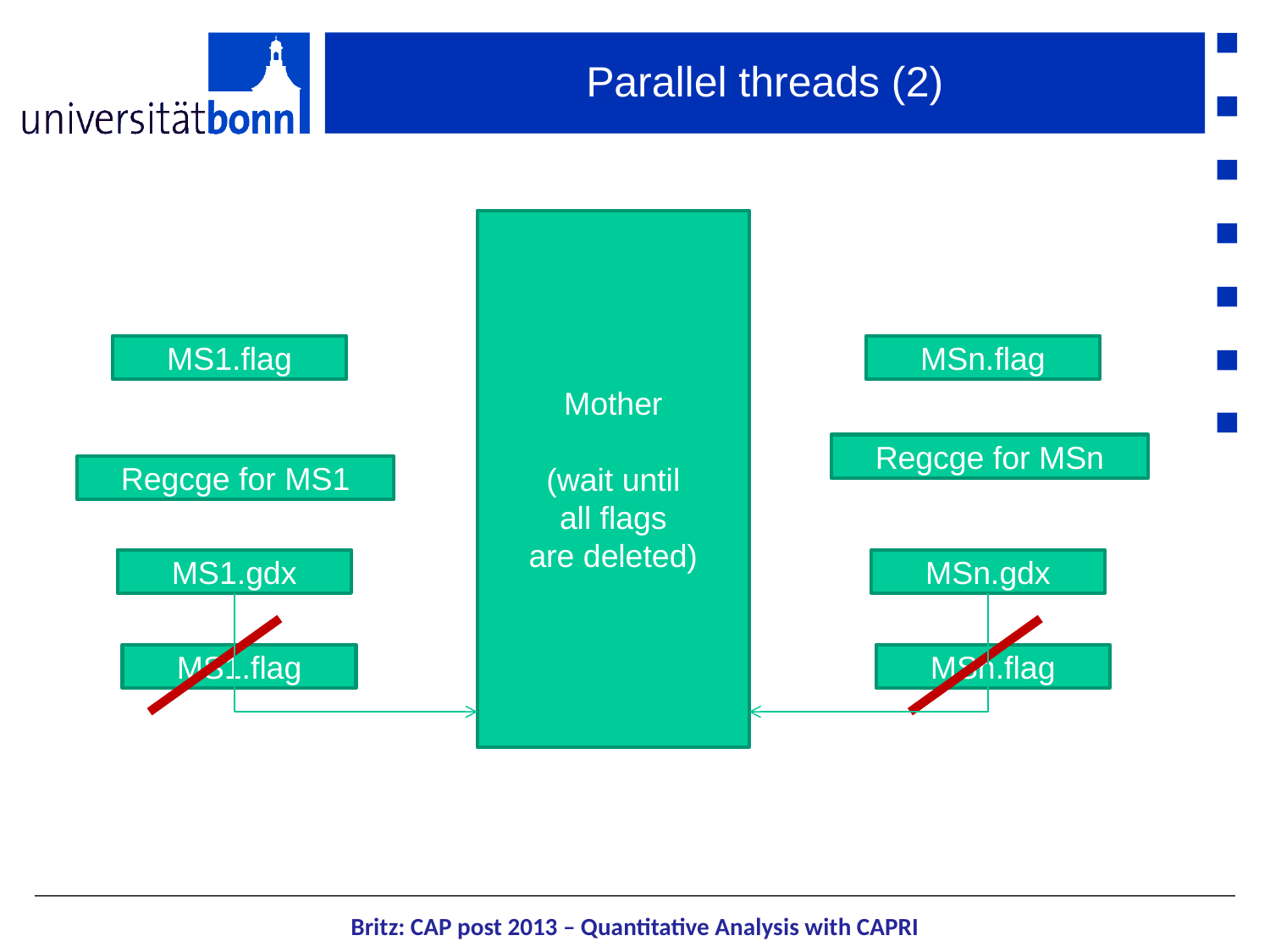

# Parallel threads (2)
Mother
(wait until
all flags
are deleted)
MS1.flag
MSn.flag
Regcge for MSn
Regcge for MS1
MS1.gdx
MSn.gdx
MS1.flag
MSn.flag
Britz: CAP post 2013 – Quantitative Analysis with CAPRI